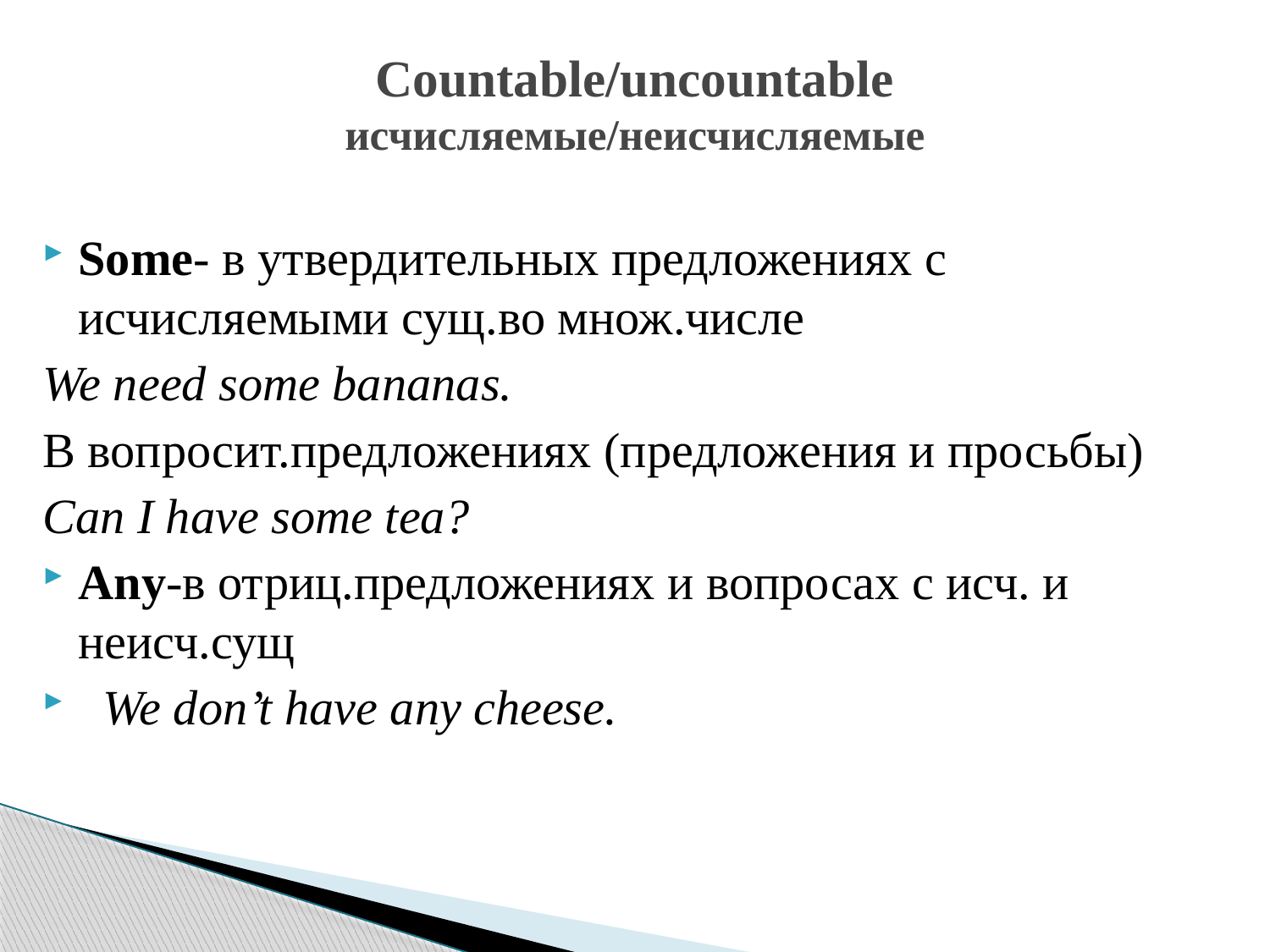

# Countable/uncountable исчисляемые/неисчисляемые

Some- в утвердительных предложениях с исчисляемыми сущ.во множ.числе
We need some bananas.
В вопросит.предложениях (предложения и просьбы)
Can I have some tea?
Any-в отриц.предложениях и вопросах с исч. и неисч.сущ
  We don’t have any cheese.